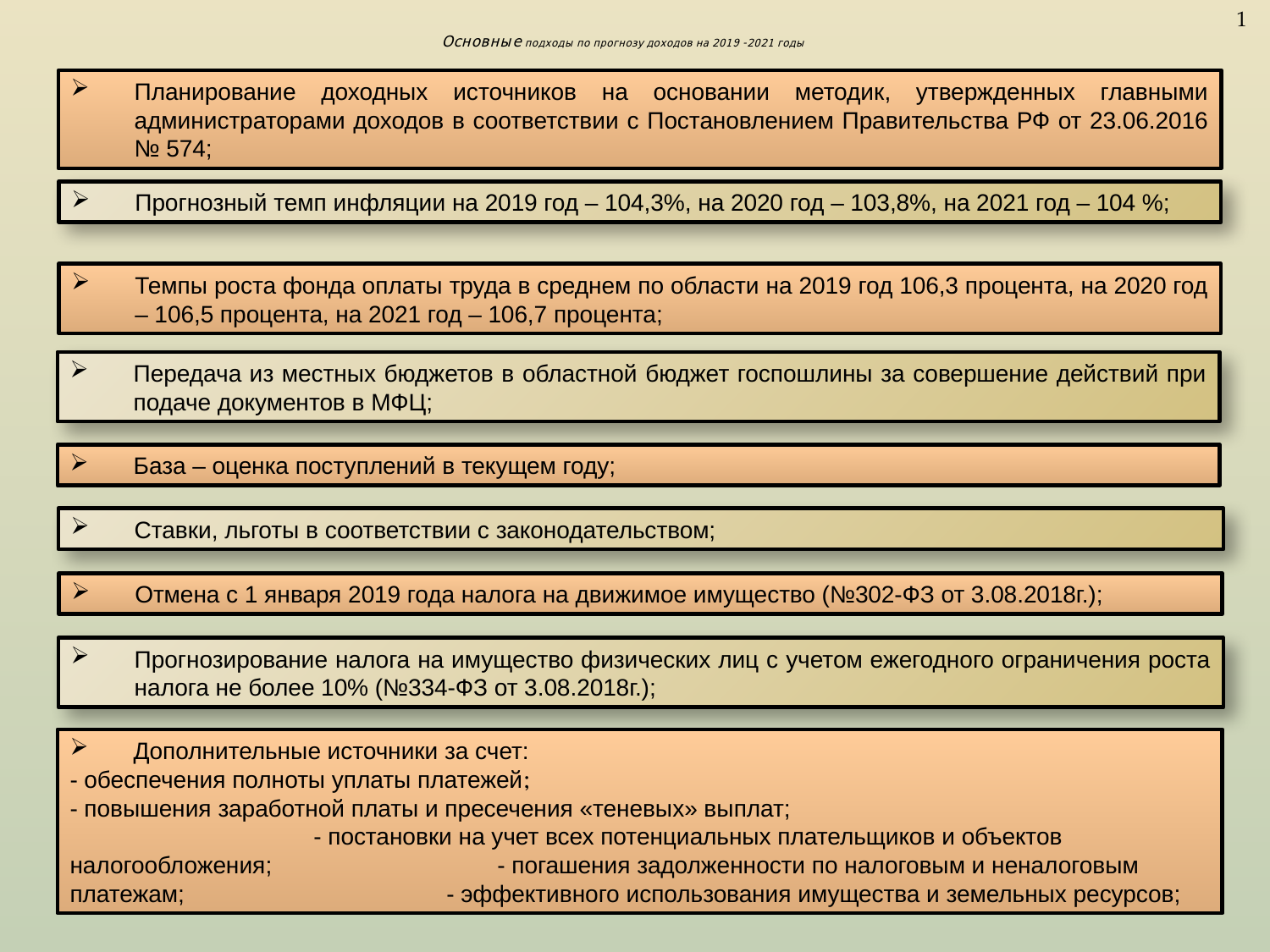

1
# Основные подходы по прогнозу доходов на 2019 -2021 годы
Планирование доходных источников на основании методик, утвержденных главными администраторами доходов в соответствии с Постановлением Правительства РФ от 23.06.2016 № 574;
Слайд 2
Прогнозный темп инфляции на 2019 год – 104,3%, на 2020 год – 103,8%, на 2021 год – 104 %;
Темпы роста фонда оплаты труда в среднем по области на 2019 год 106,3 процента, на 2020 год – 106,5 процента, на 2021 год – 106,7 процента;
Передача из местных бюджетов в областной бюджет госпошлины за совершение действий при подаче документов в МФЦ;
База – оценка поступлений в текущем году;
Ставки, льготы в соответствии с законодательством;
Отмена с 1 января 2019 года налога на движимое имущество (№302-ФЗ от 3.08.2018г.);
Прогнозирование налога на имущество физических лиц с учетом ежегодного ограничения роста налога не более 10% (№334-ФЗ от 3.08.2018г.);

Дополнительные источники за счет:
- обеспечения полноты уплаты платежей;
- повышения заработной платы и пресечения «теневых» выплат;                                                                                                    - постановки на учет всех потенциальных плательщиков и объектов налогообложения;                                  - погашения задолженности по налоговым и неналоговым платежам;                                        - эффективного использования имущества и земельных ресурсов;